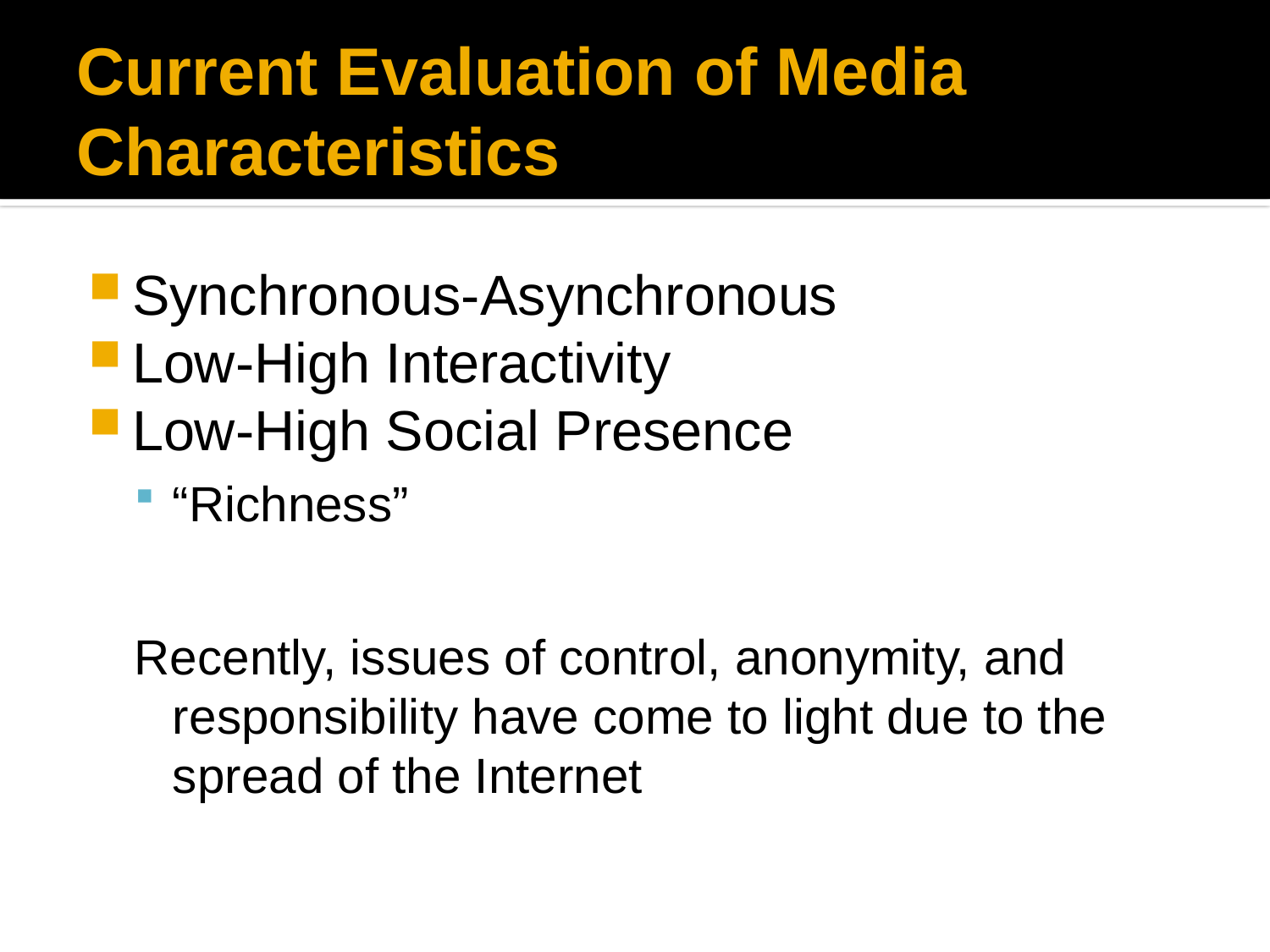

# Current Evaluation of Media Characteristics
Synchronous-Asynchronous
Low-High Interactivity
Low-High Social Presence
“Richness”

Recently, issues of control, anonymity, and responsibility have come to light due to the spread of the Internet